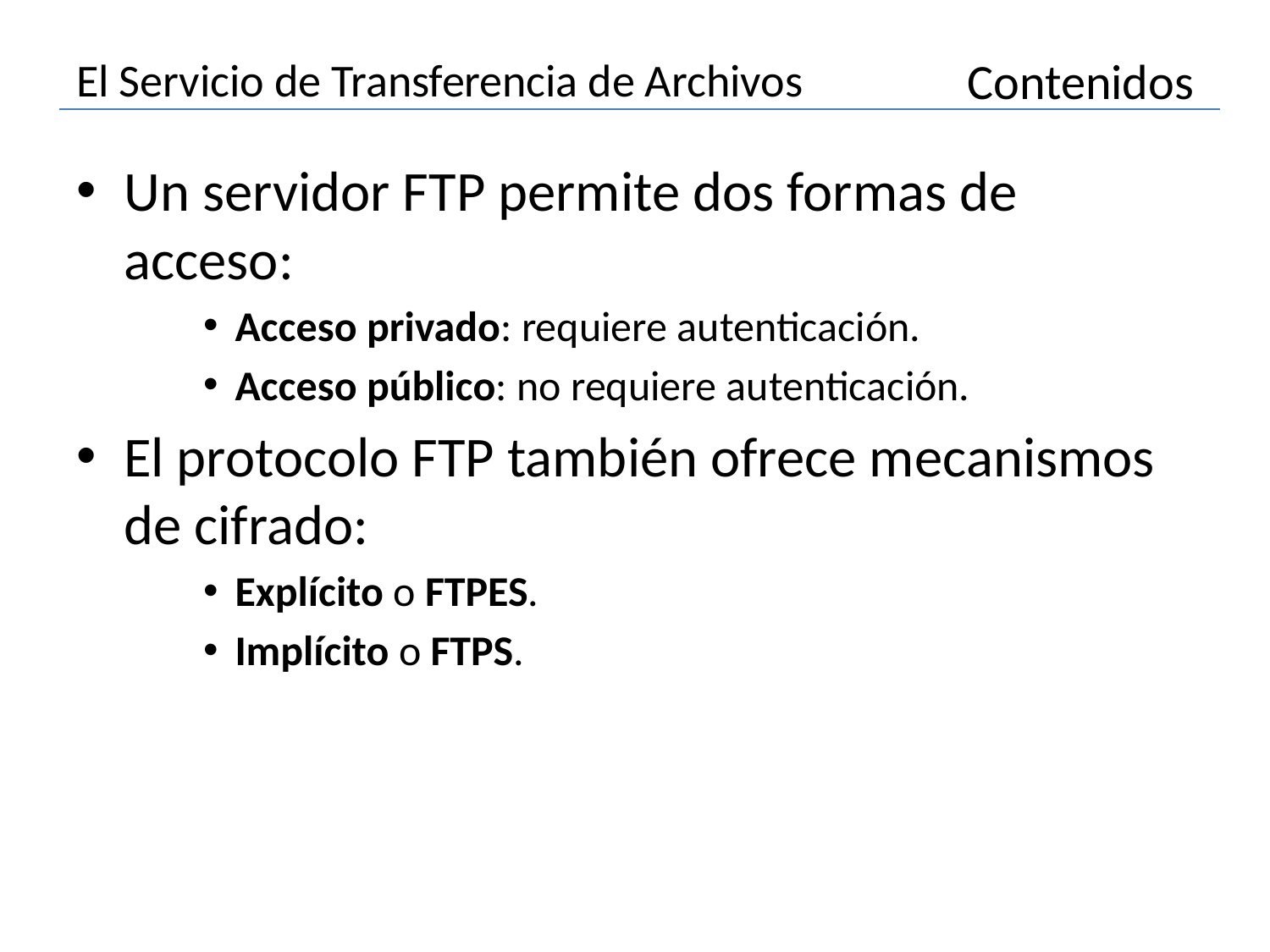

# El Servicio de Transferencia de Archivos
Contenidos
Un servidor FTP permite dos formas de acceso:
Acceso privado: requiere autenticación.
Acceso público: no requiere autenticación.
El protocolo FTP también ofrece mecanismos de cifrado:
Explícito o FTPES.
Implícito o FTPS.